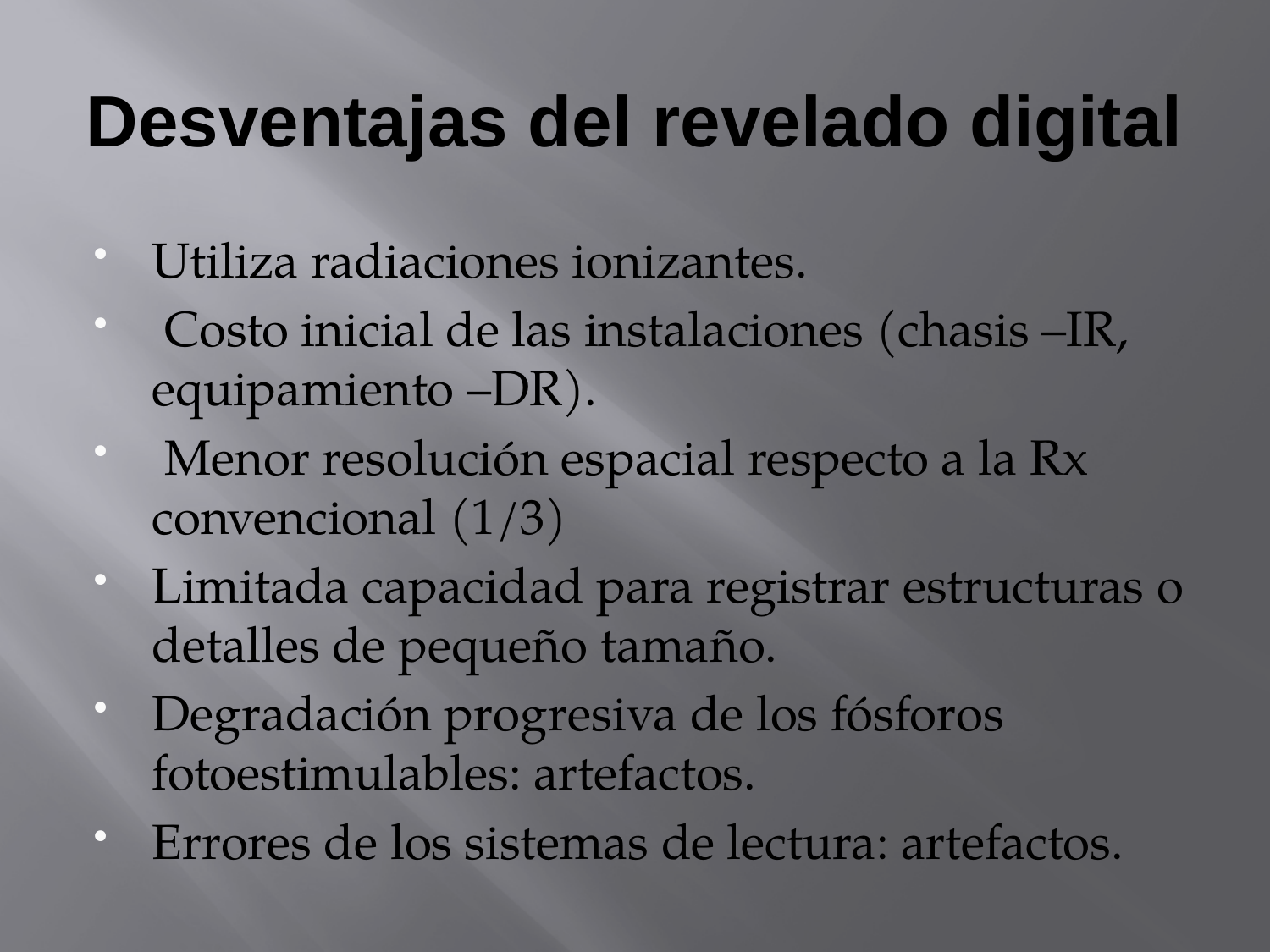

# Desventajas del revelado digital
Utiliza radiaciones ionizantes.
 Costo inicial de las instalaciones (chasis –IR, equipamiento –DR).
 Menor resolución espacial respecto a la Rx convencional (1/3)
Limitada capacidad para registrar estructuras o detalles de pequeño tamaño.
Degradación progresiva de los fósforos fotoestimulables: artefactos.
Errores de los sistemas de lectura: artefactos.